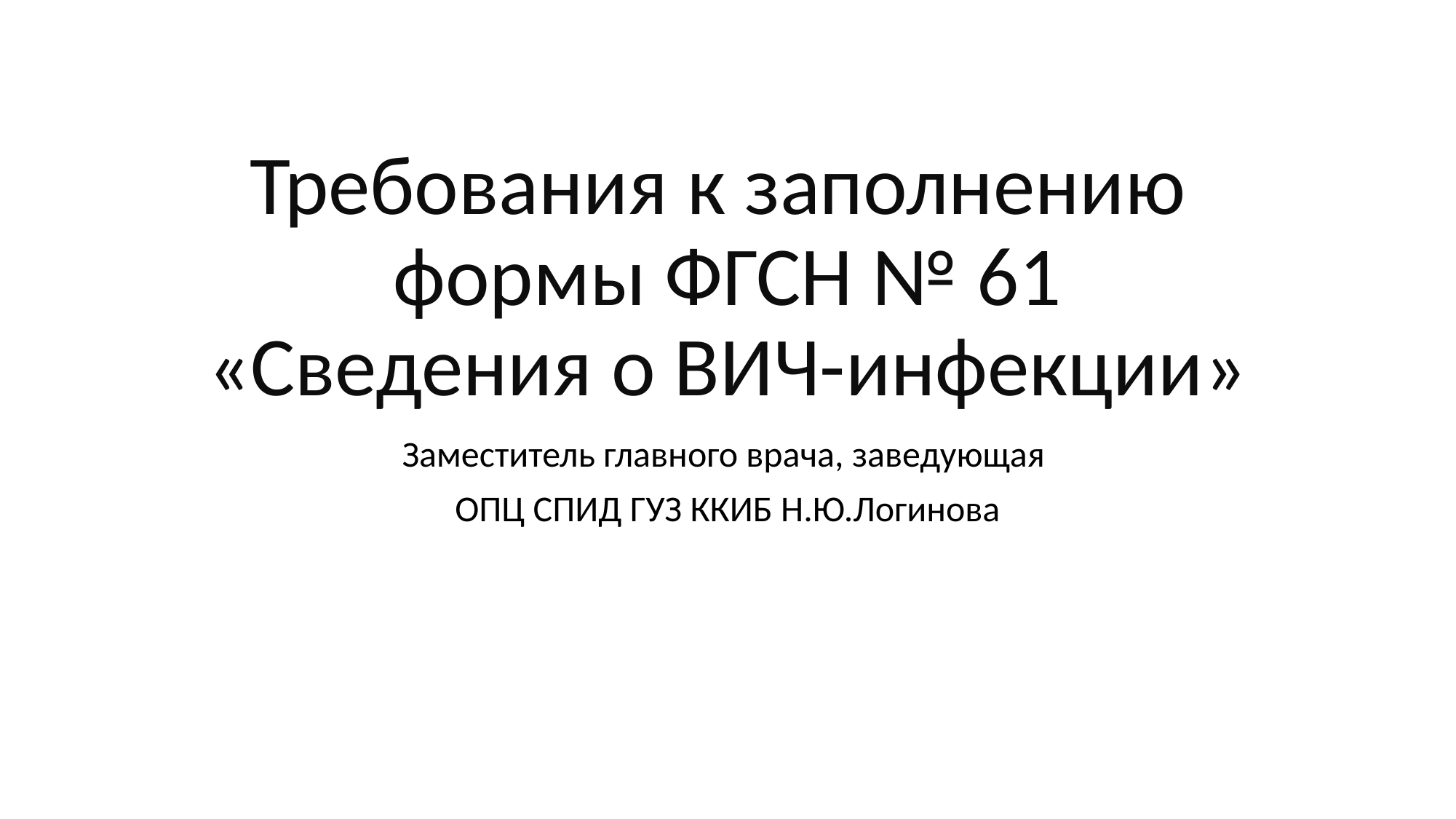

# Требования к заполнению формы ФГСН № 61 «Сведения о ВИЧ-инфекции»
Заместитель главного врача, заведующая
ОПЦ СПИД ГУЗ ККИБ Н.Ю.Логинова